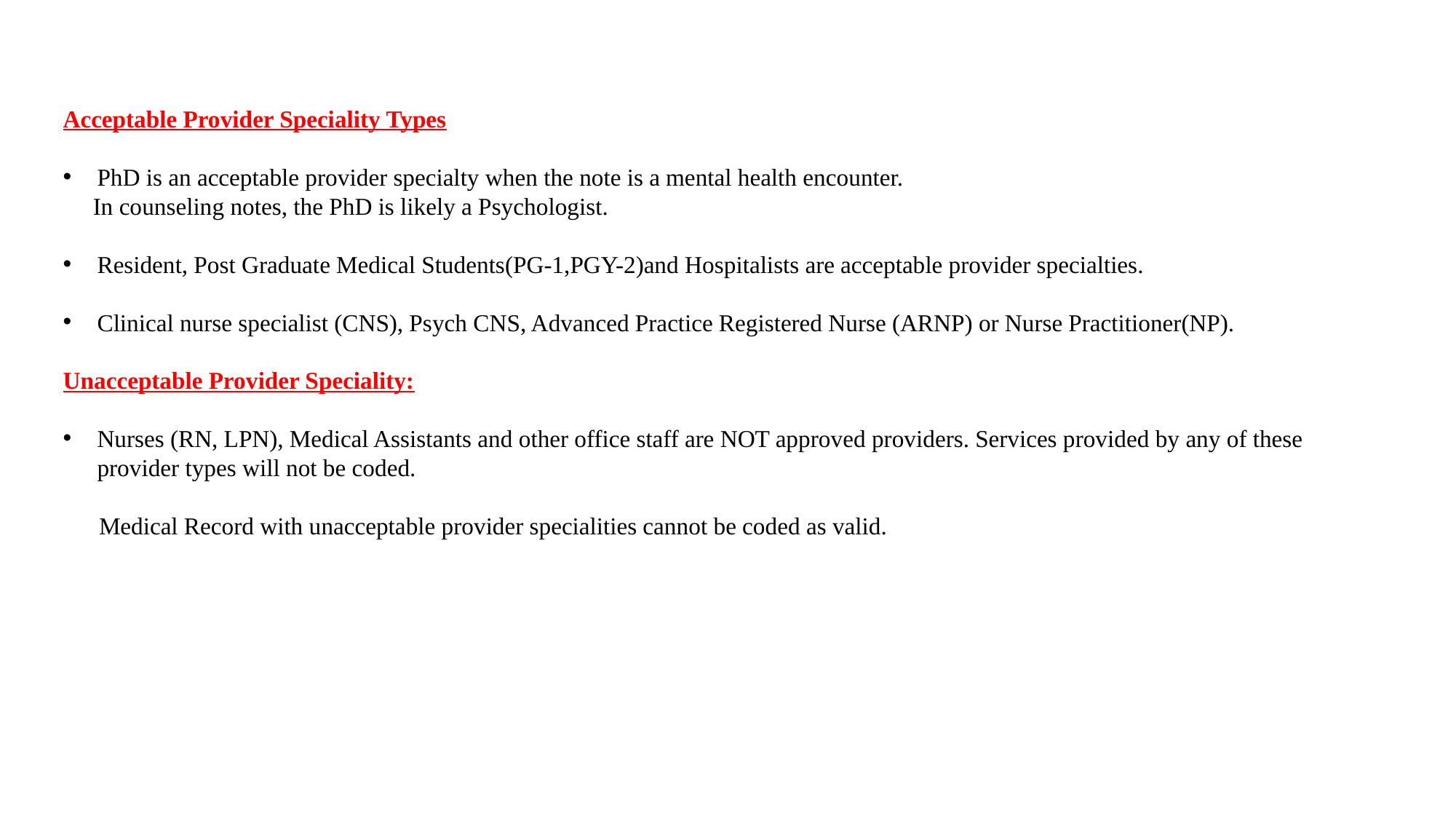

Acceptable Provider Speciality Types

PhD is an acceptable provider specialty when the note is a mental health encounter.
     In counseling notes, the PhD is likely a Psychologist.

Resident, Post Graduate Medical Students(PG-1,PGY-2)and Hospitalists are acceptable provider specialties.

Clinical nurse specialist (CNS), Psych CNS, Advanced Practice Registered Nurse (ARNP) or Nurse Practitioner(NP).

Unacceptable Provider Speciality:

Nurses (RN, LPN), Medical Assistants and other office staff are NOT approved providers. Services provided by any of these provider types will not be coded.

      Medical Record with unacceptable provider specialities cannot be coded as valid.